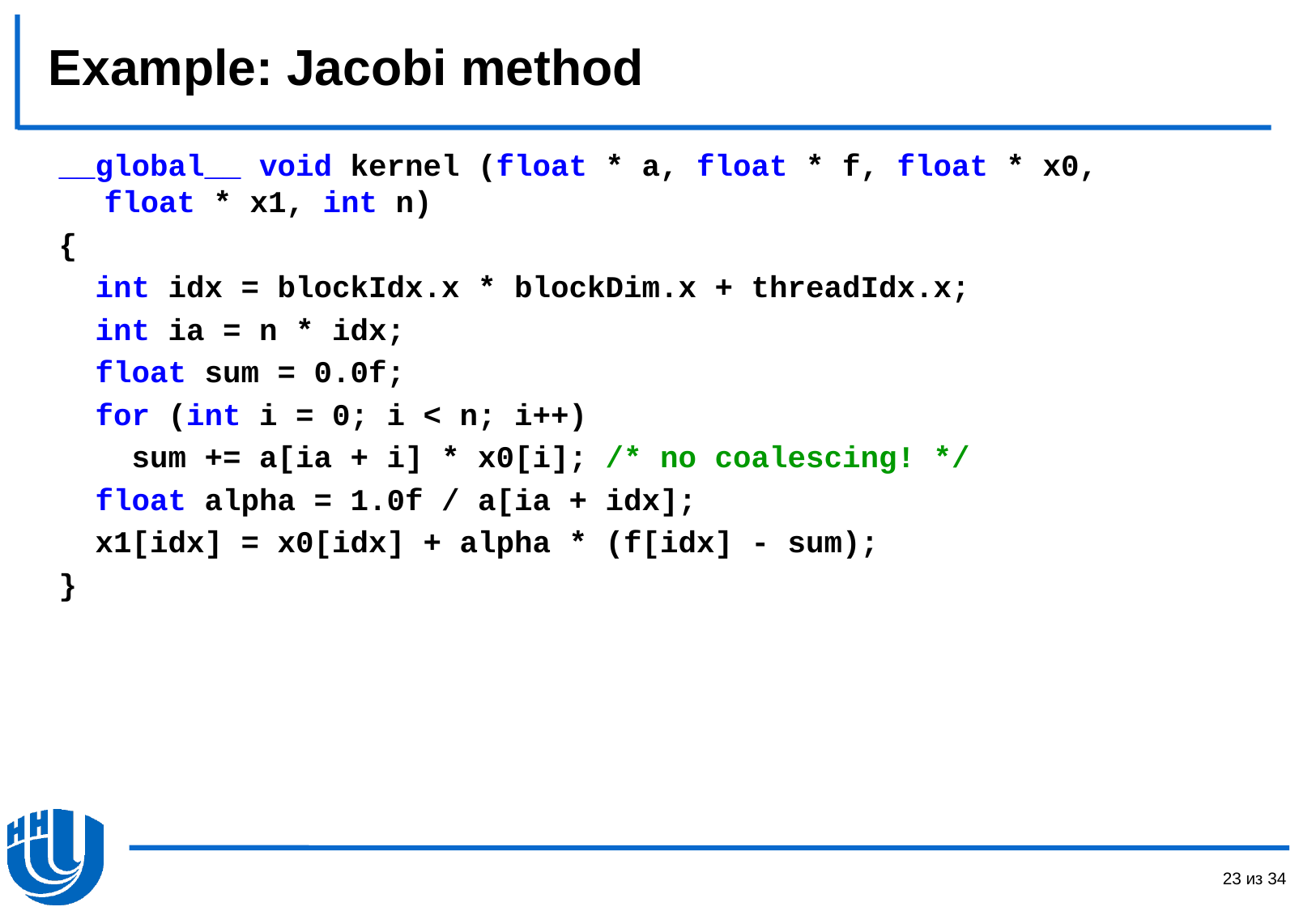

# Example: Jacobi method
__global__ void kernel (float * a, float * f, float * x0, 	float * x1, int n)
{
  int idx = blockIdx.x * blockDim.x + threadIdx.x;
  int ia = n * idx;
  float sum = 0.0f;
  for (int i = 0; i < n; i++)
    sum += a[ia + i] * x0[i]; /* no coalescing! */
  float alpha = 1.0f / a[ia + idx];
  x1[idx] = x0[idx] + alpha * (f[idx] - sum);
}

23